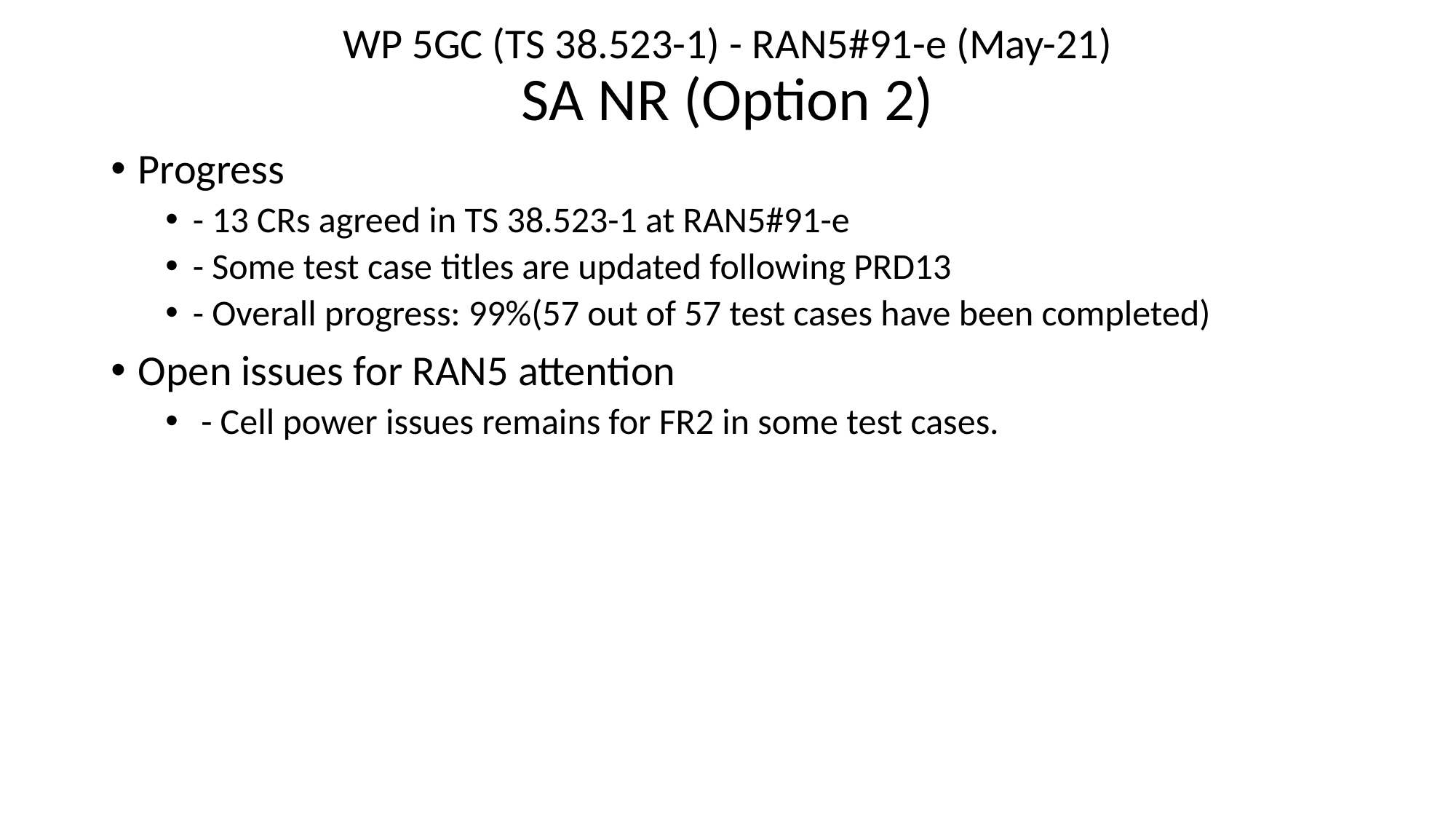

# WP 5GC (TS 38.523-1) - RAN5#91-e (May-21) SA NR (Option 2)
Progress
- 13 CRs agreed in TS 38.523-1 at RAN5#91-e
- Some test case titles are updated following PRD13
- Overall progress: 99%(57 out of 57 test cases have been completed)
Open issues for RAN5 attention
 - Cell power issues remains for FR2 in some test cases.